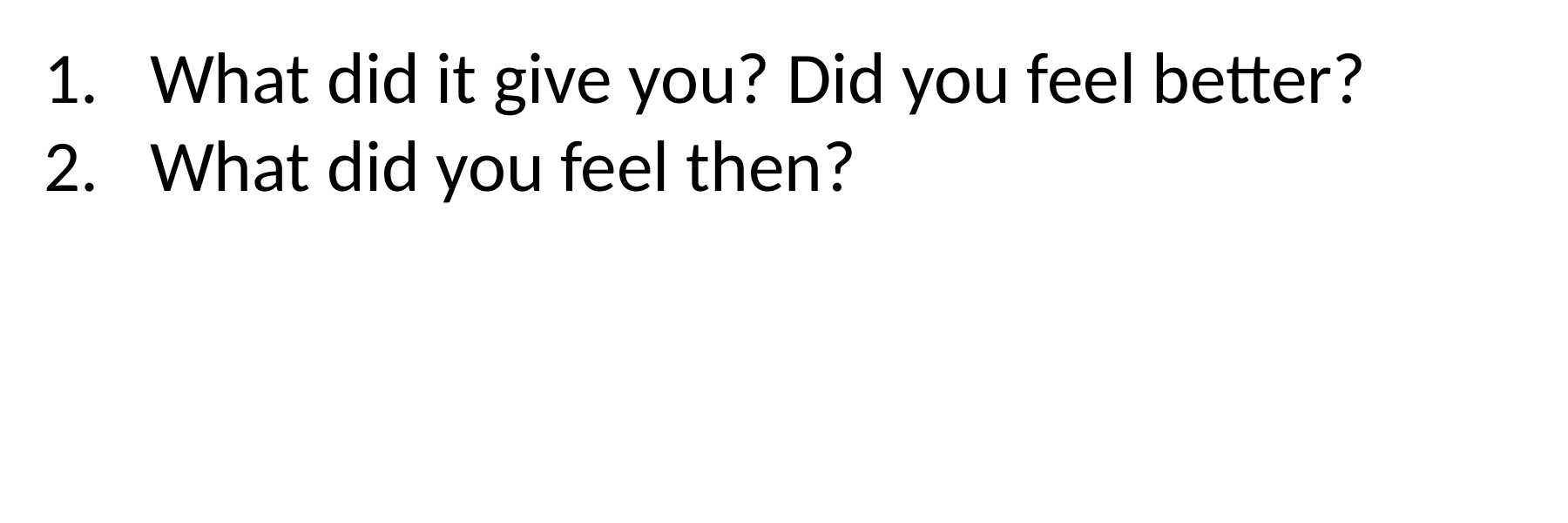

What did it give you? Did you feel better?
What did you feel then?